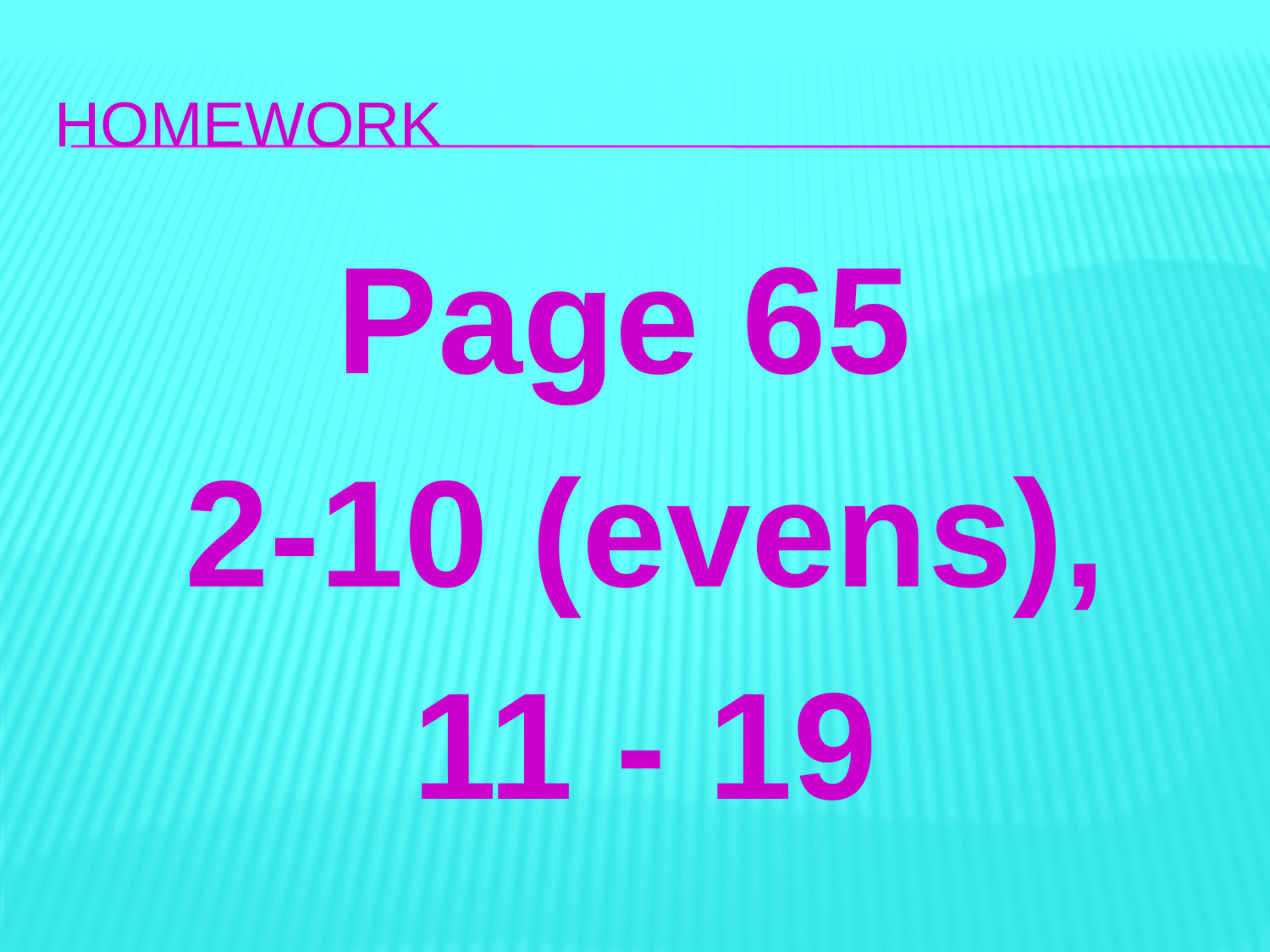

# Homework
Page 65
2-10 (evens),
11 - 19